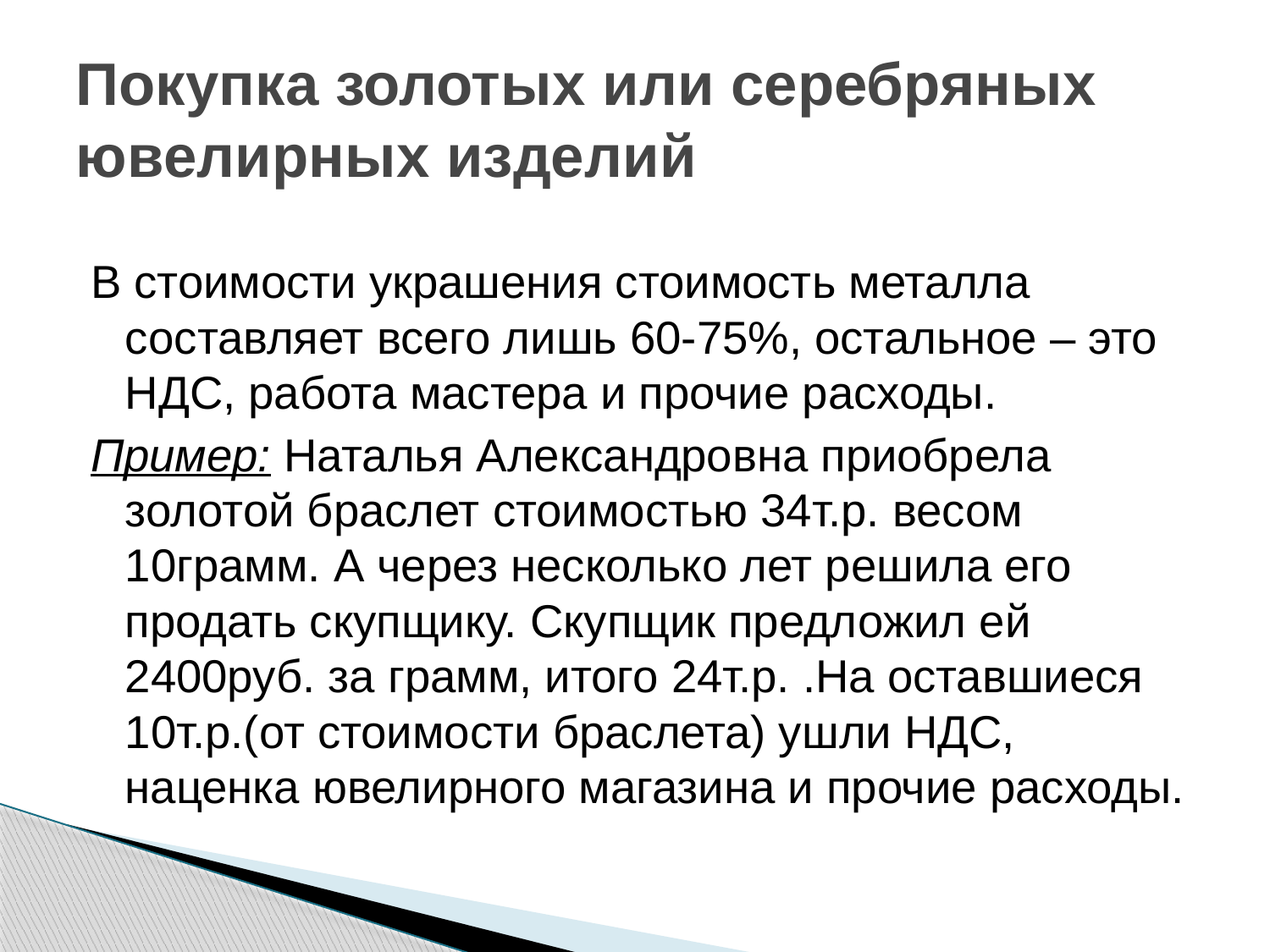

# Покупка золотых или серебряных ювелирных изделий
В стоимости украшения стоимость металла составляет всего лишь 60-75%, остальное – это НДС, работа мастера и прочие расходы.
Пример: Наталья Александровна приобрела золотой браслет стоимостью 34т.р. весом 10грамм. А через несколько лет решила его продать скупщику. Скупщик предложил ей 2400руб. за грамм, итого 24т.р. .На оставшиеся 10т.р.(от стоимости браслета) ушли НДС, наценка ювелирного магазина и прочие расходы.